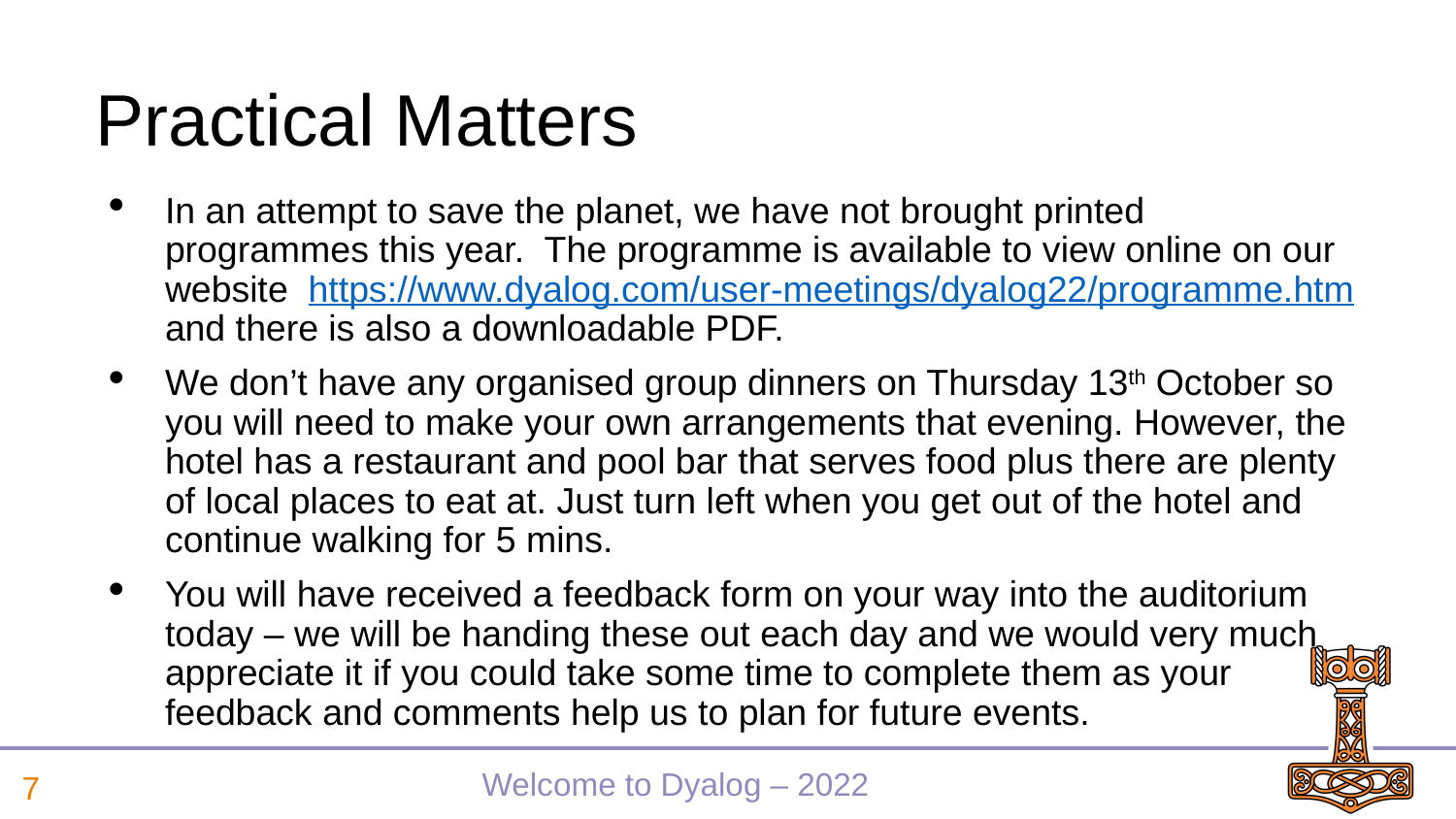

# Practical Matters
In an attempt to save the planet, we have not brought printed programmes this year.  The programme is available to view online on our website  https://www.dyalog.com/user-meetings/dyalog22/programme.htm and there is also a downloadable PDF.
We don’t have any organised group dinners on Thursday 13th October so you will need to make your own arrangements that evening. However, the hotel has a restaurant and pool bar that serves food plus there are plenty of local places to eat at. Just turn left when you get out of the hotel and continue walking for 5 mins.
You will have received a feedback form on your way into the auditorium today – we will be handing these out each day and we would very much appreciate it if you could take some time to complete them as your feedback and comments help us to plan for future events.